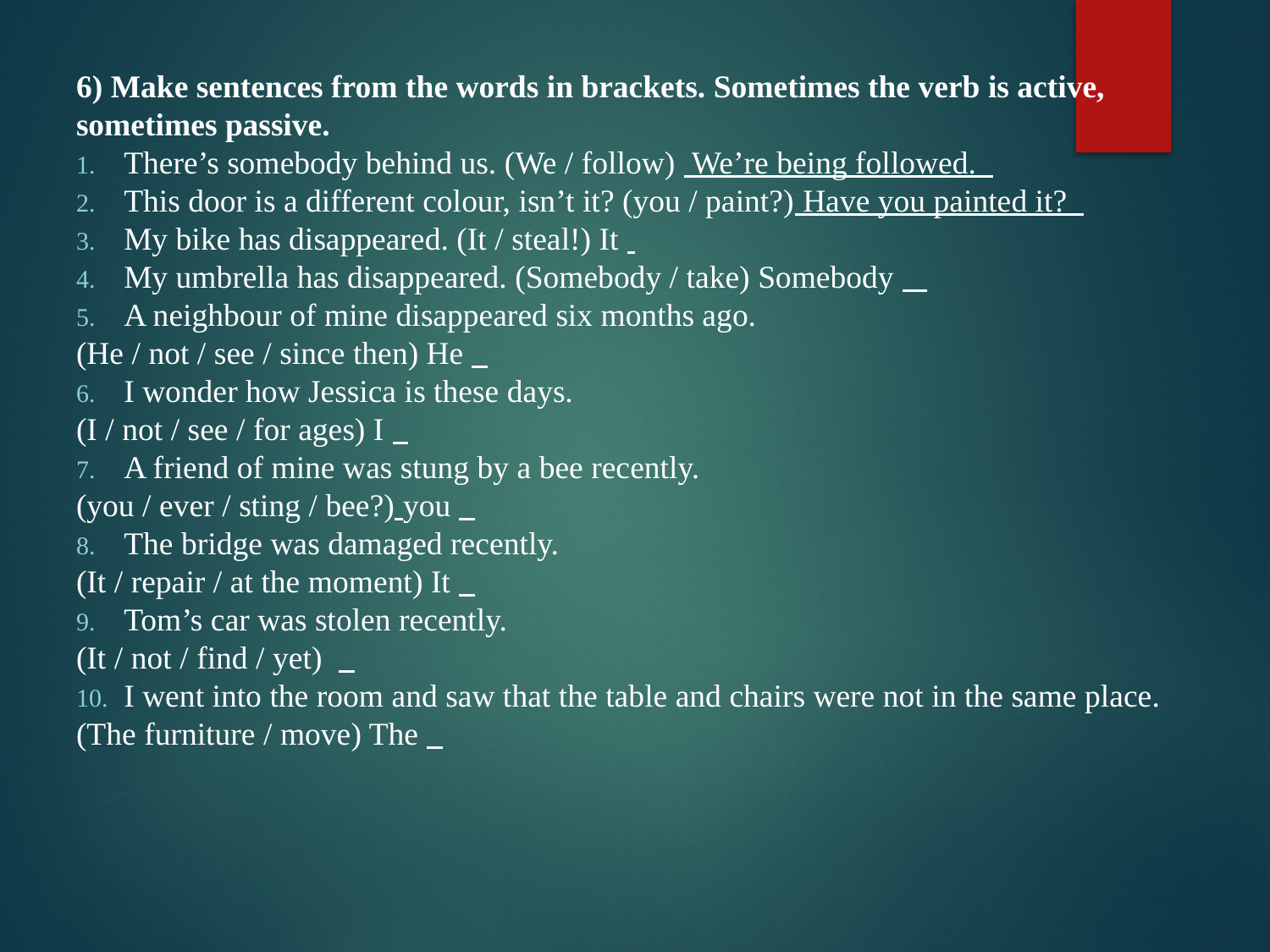

6) Make sentences from the words in brackets. Sometimes the verb is active, sometimes passive.
There’s somebody behind us. (We / follow)  We’re being followed.
This door is a different colour, isn’t it? (you / paint?) Have you painted it?
My bike has disappeared. (It / steal!) It
My umbrella has disappeared. (Somebody / take) Somebody
A neighbour of mine disappeared six months ago.
(He / not / see / since then) He
I wonder how Jessica is these days.
(I / not / see / for ages) I
A friend of mine was stung by a bee recently.
(you / ever / sting / bee?) you
The bridge was damaged recently.
(It / repair / at the moment) It
Tom’s car was stolen recently.
(It / not / find / yet)
I went into the room and saw that the table and chairs were not in the same place.
(The furniture / move) The